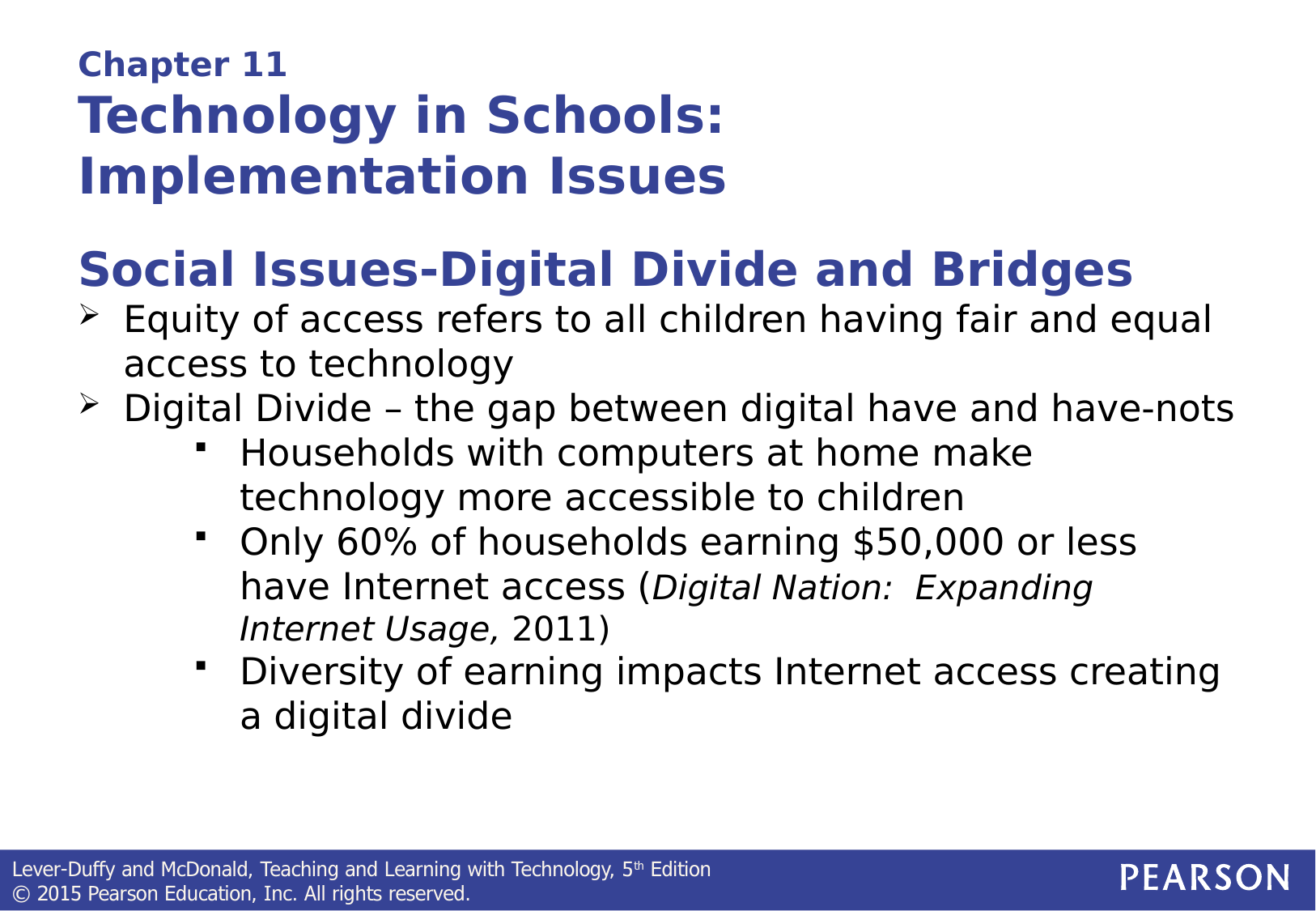

# Chapter 11 Technology in Schools: Implementation Issues
Social Issues-Digital Divide and Bridges
Equity of access refers to all children having fair and equal access to technology
Digital Divide – the gap between digital have and have-nots
Households with computers at home make technology more accessible to children
Only 60% of households earning $50,000 or less have Internet access (Digital Nation:  Expanding Internet Usage, 2011)
Diversity of earning impacts Internet access creating a digital divide